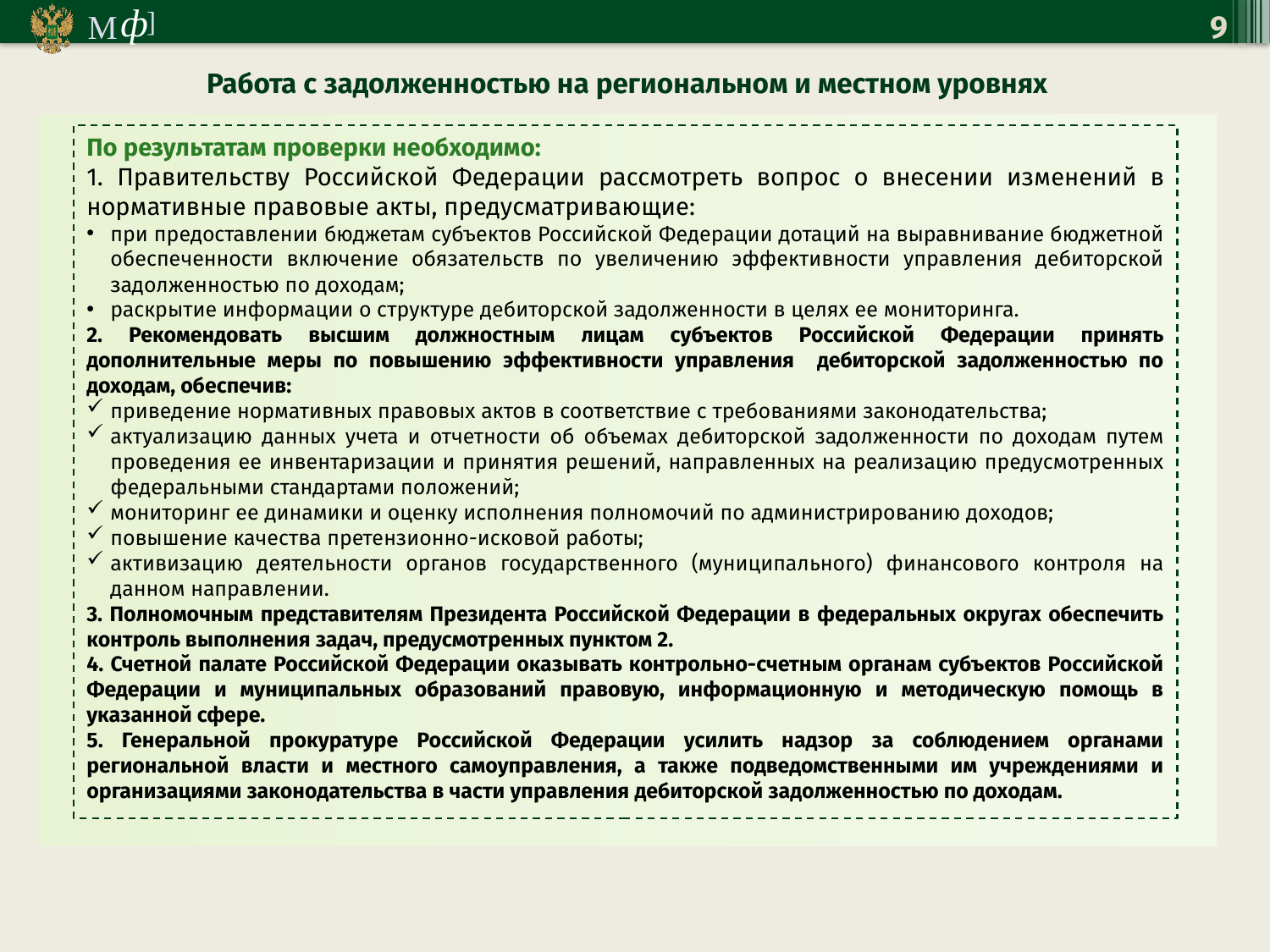

9
Работа с задолженностью на региональном и местном уровнях

По результатам проверки необходимо:
1. Правительству Российской Федерации рассмотреть вопрос о внесении изменений в нормативные правовые акты, предусматривающие:
при предоставлении бюджетам субъектов Российской Федерации дотаций на выравнивание бюджетной обеспеченности включение обязательств по увеличению эффективности управления дебиторской задолженностью по доходам;
раскрытие информации о структуре дебиторской задолженности в целях ее мониторинга.
2. Рекомендовать высшим должностным лицам субъектов Российской Федерации принять дополнительные меры по повышению эффективности управления  дебиторской задолженностью по доходам, обеспечив:
приведение нормативных правовых актов в соответствие с требованиями законодательства;
актуализацию данных учета и отчетности об объемах дебиторской задолженности по доходам путем проведения ее инвентаризации и принятия решений, направленных на реализацию предусмотренных федеральными стандартами положений;
мониторинг ее динамики и оценку исполнения полномочий по администрированию доходов;
повышение качества претензионно-исковой работы;
активизацию деятельности органов государственного (муниципального) финансового контроля на данном направлении.
3. Полномочным представителям Президента Российской Федерации в федеральных округах обеспечить контроль выполнения задач, предусмотренных пунктом 2.
4. Счетной палате Российской Федерации оказывать контрольно-счетным органам субъектов Российской Федерации и муниципальных образований правовую, информационную и методическую помощь в указанной сфере.
5. Генеральной прокуратуре Российской Федерации усилить надзор за соблюдением органами региональной власти и местного самоуправления, а также подведомственными им учреждениями и организациями законодательства в части управления дебиторской задолженностью по доходам.